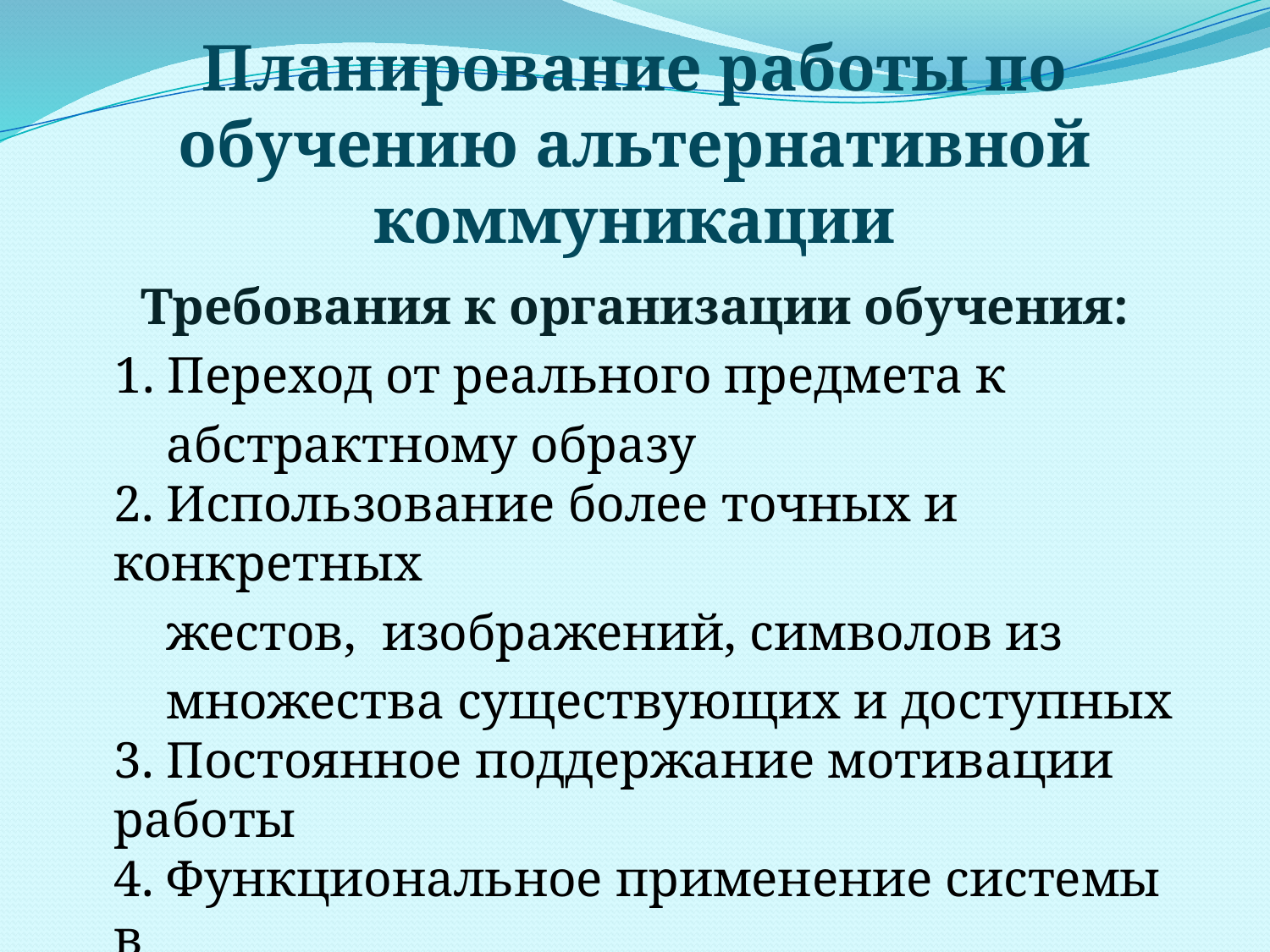

# Планирование работы по обучению альтернативной коммуникации
Требования к организации обучения:
   1. Переход от реального предмета к
       абстрактному образу
2. Использование более точных и конкретных
       жестов,  изображений, символов из
       множества существующих и доступных
3. Постоянное поддержание мотивации работы
4. Функциональное применение системы в
        ежедневном общении